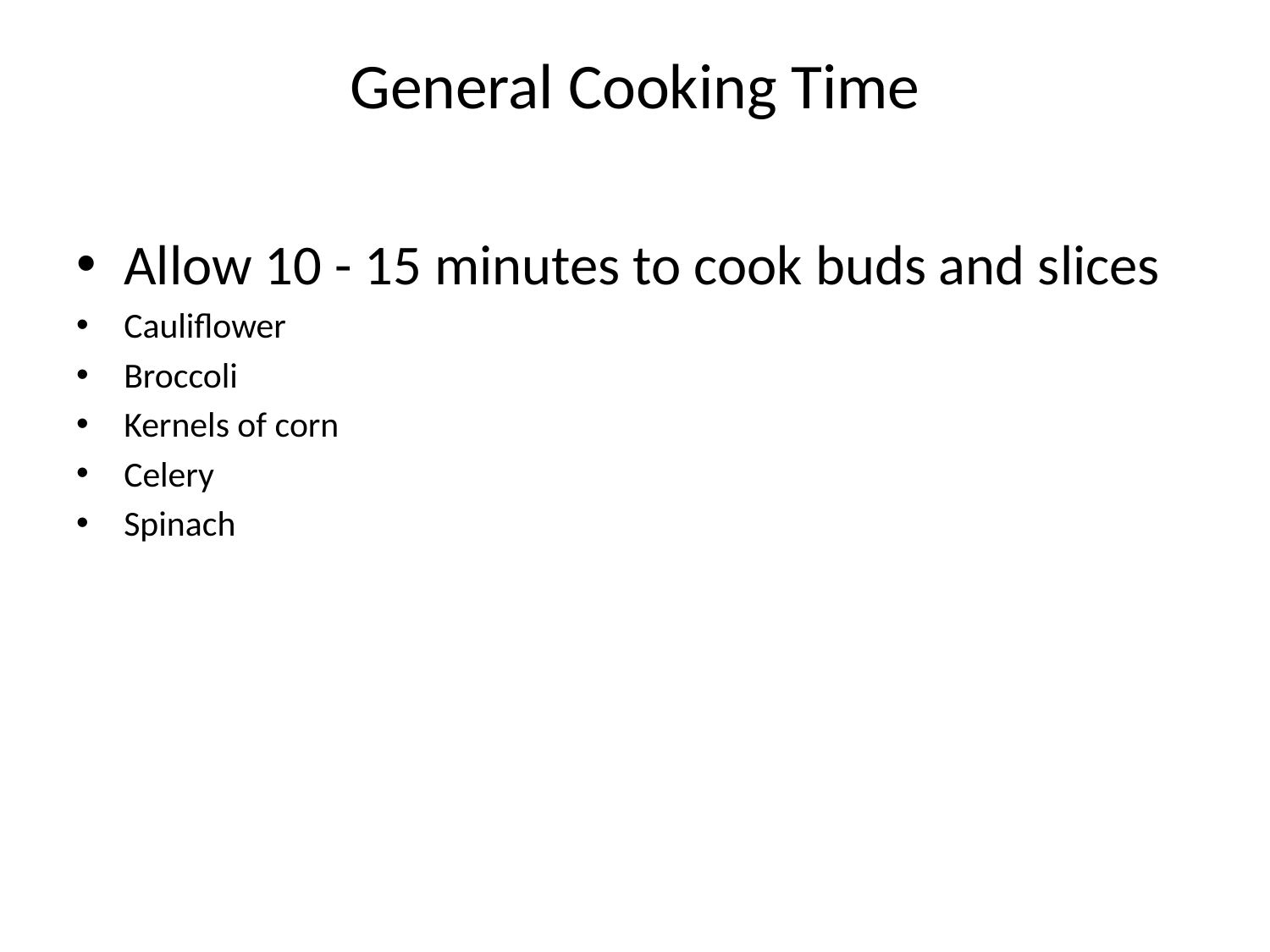

# General Cooking Time
Allow 10 - 15 minutes to cook buds and slices
Cauliflower
Broccoli
Kernels of corn
Celery
Spinach